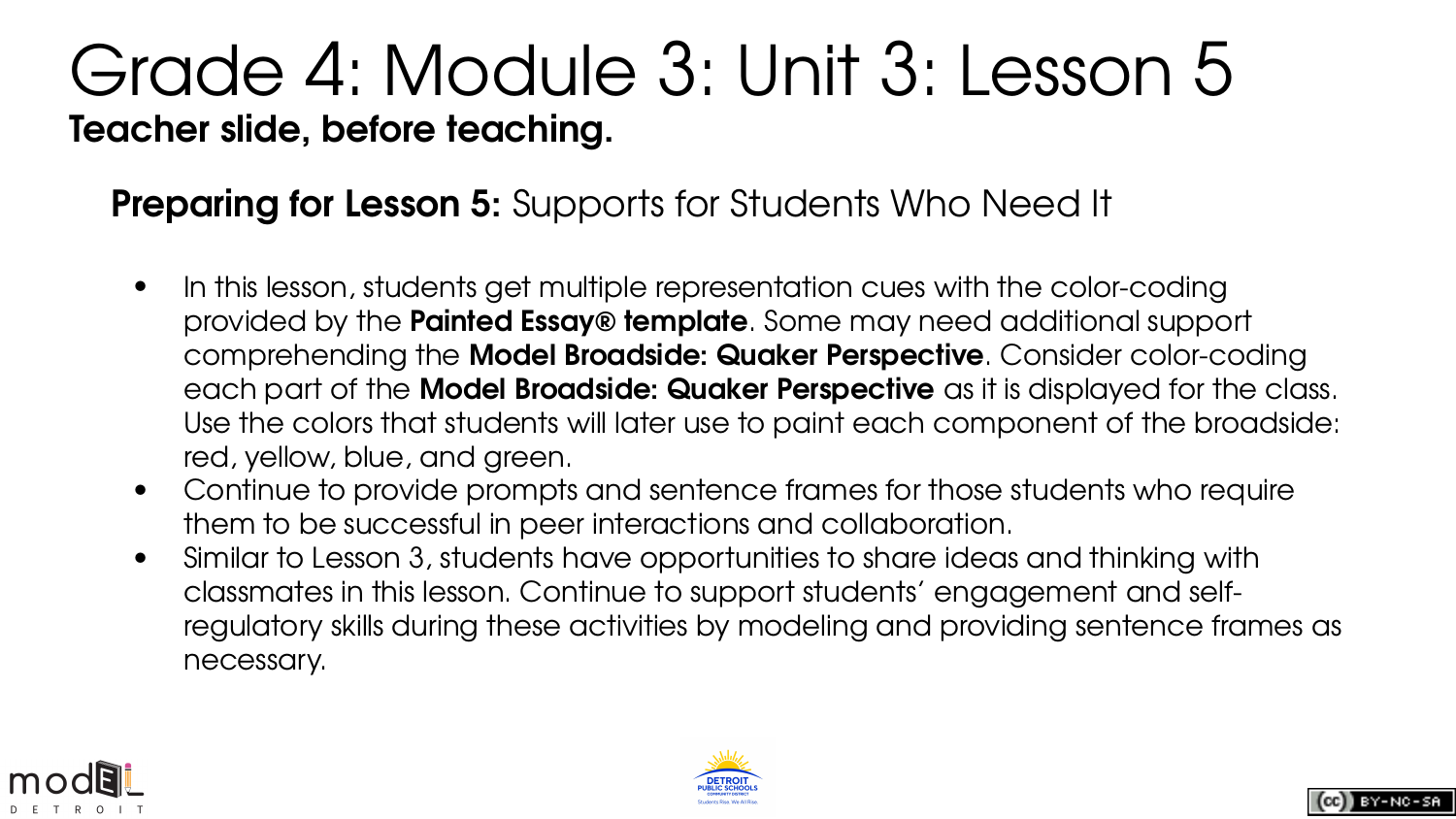

# Grade 4: Module 3: Unit 3: Lesson 5
Teacher slide, before teaching.

Preparing for Lesson 5: Supports for Students Who Need It

In this lesson, students get multiple representation cues with the color-coding provided by the Painted Essay® template. Some may need additional support comprehending the Model Broadside: Quaker Perspective. Consider color-coding each part of the Model Broadside: Quaker Perspective as it is displayed for the class. Use the colors that students will later use to paint each component of the broadside: red, yellow, blue, and green.
Continue to provide prompts and sentence frames for those students who require them to be successful in peer interactions and collaboration.
Similar to Lesson 3, students have opportunities to share ideas and thinking with classmates in this lesson. Continue to support students’ engagement and self-regulatory skills during these activities by modeling and providing sentence frames as necessary.